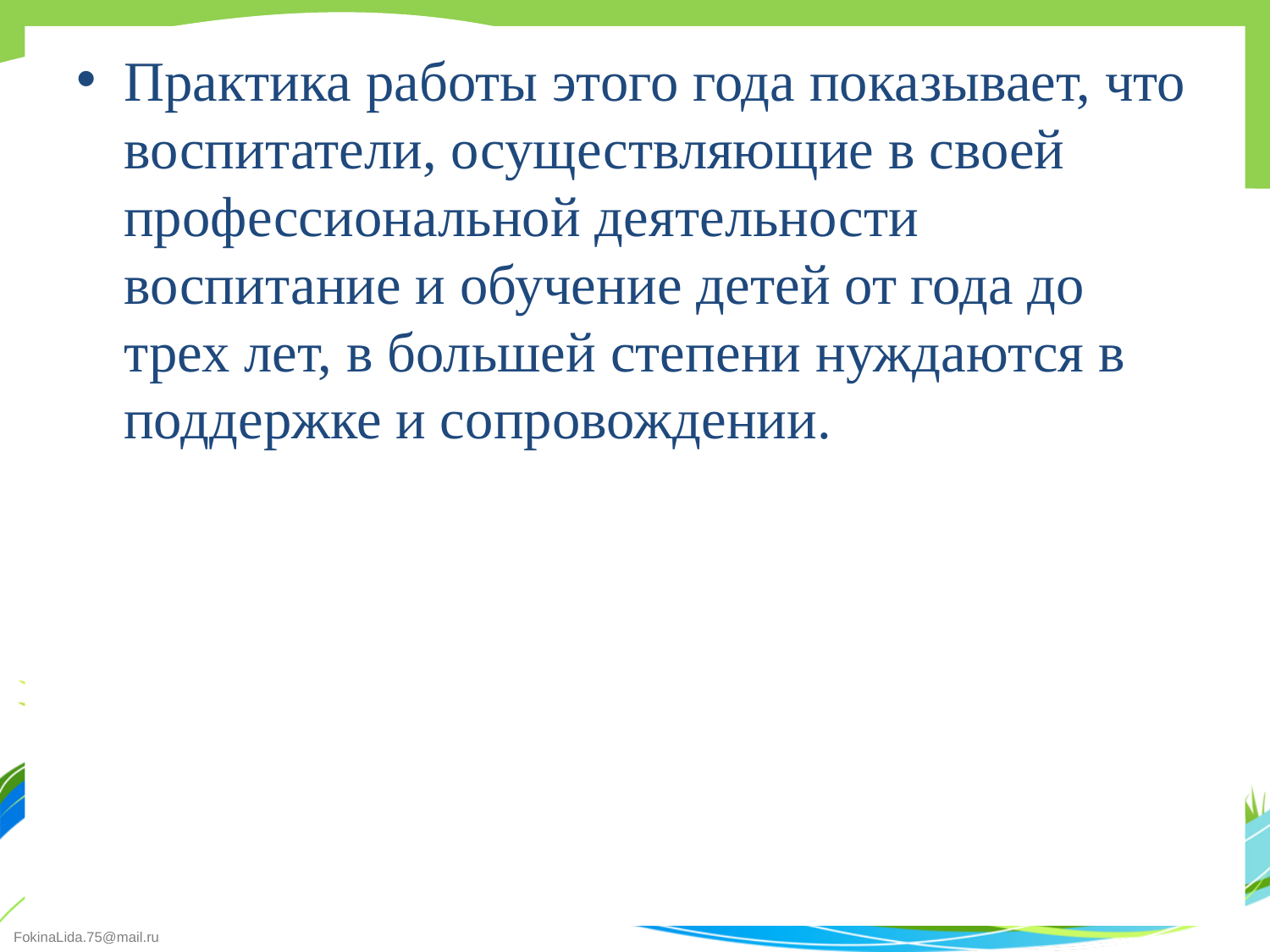

#
Практика работы этого года показывает, что воспитатели, осуществляющие в своей профессиональной деятельности воспитание и обучение детей от года до трех лет, в большей степени нуждаются в поддержке и сопровождении.